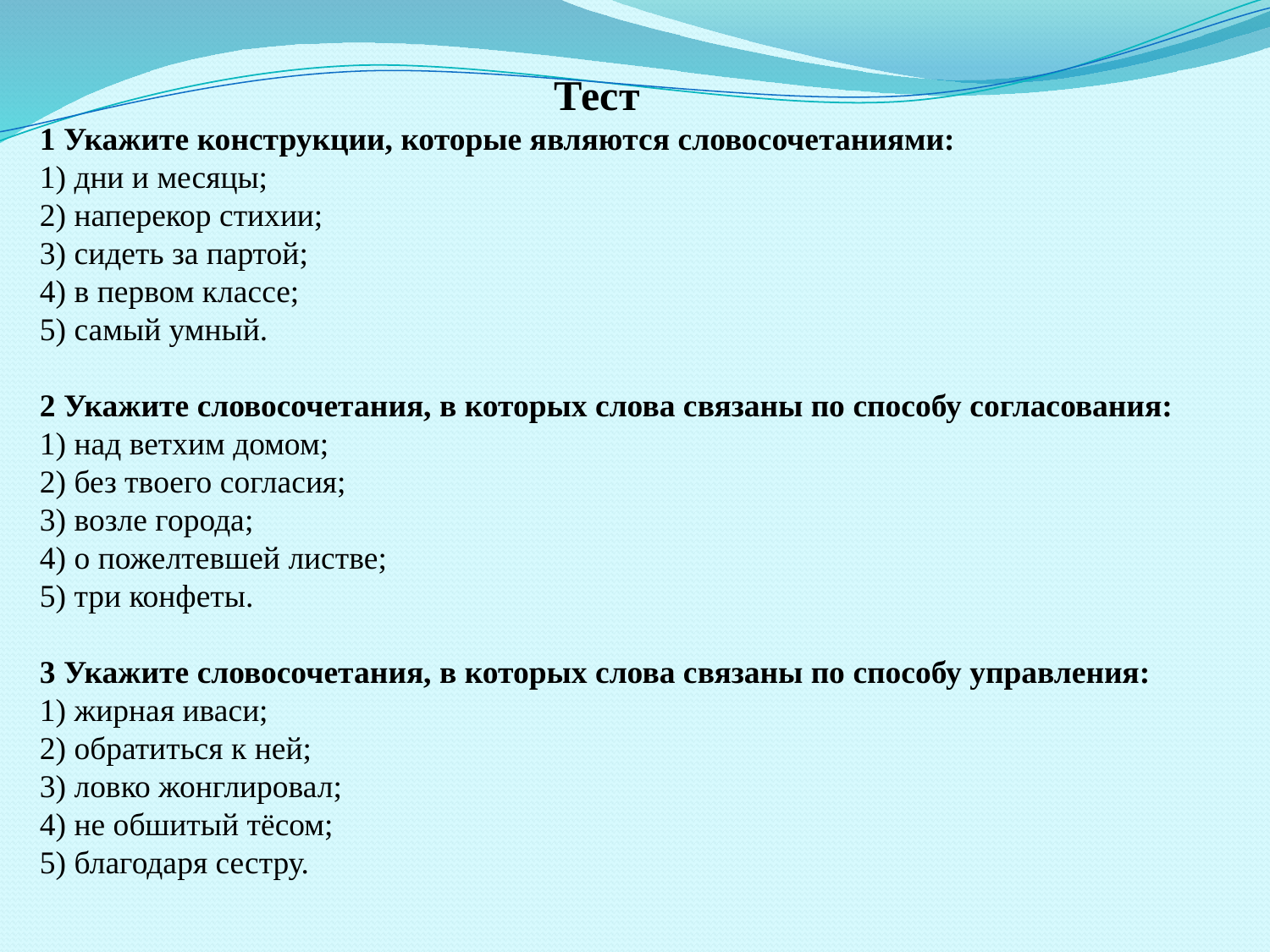

# Тест 1 Укажите конструкции, которые являются словосочетаниями: 1) дни и месяцы; 2) наперекор стихии; 3) сидеть за партой; 4) в первом классе; 5) самый умный.   2 Укажите словосочетания, в которых слова связаны по способу согласования: 1) над ветхим домом; 2) без твоего согласия; 3) возле города; 4) о пожелтевшей листве; 5) три конфеты.   3 Укажите словосочетания, в которых слова связаны по способу управления: 1) жирная иваси; 2) обратиться к ней; 3) ловко жонглировал; 4) не обшитый тёсом; 5) благодаря сестру.